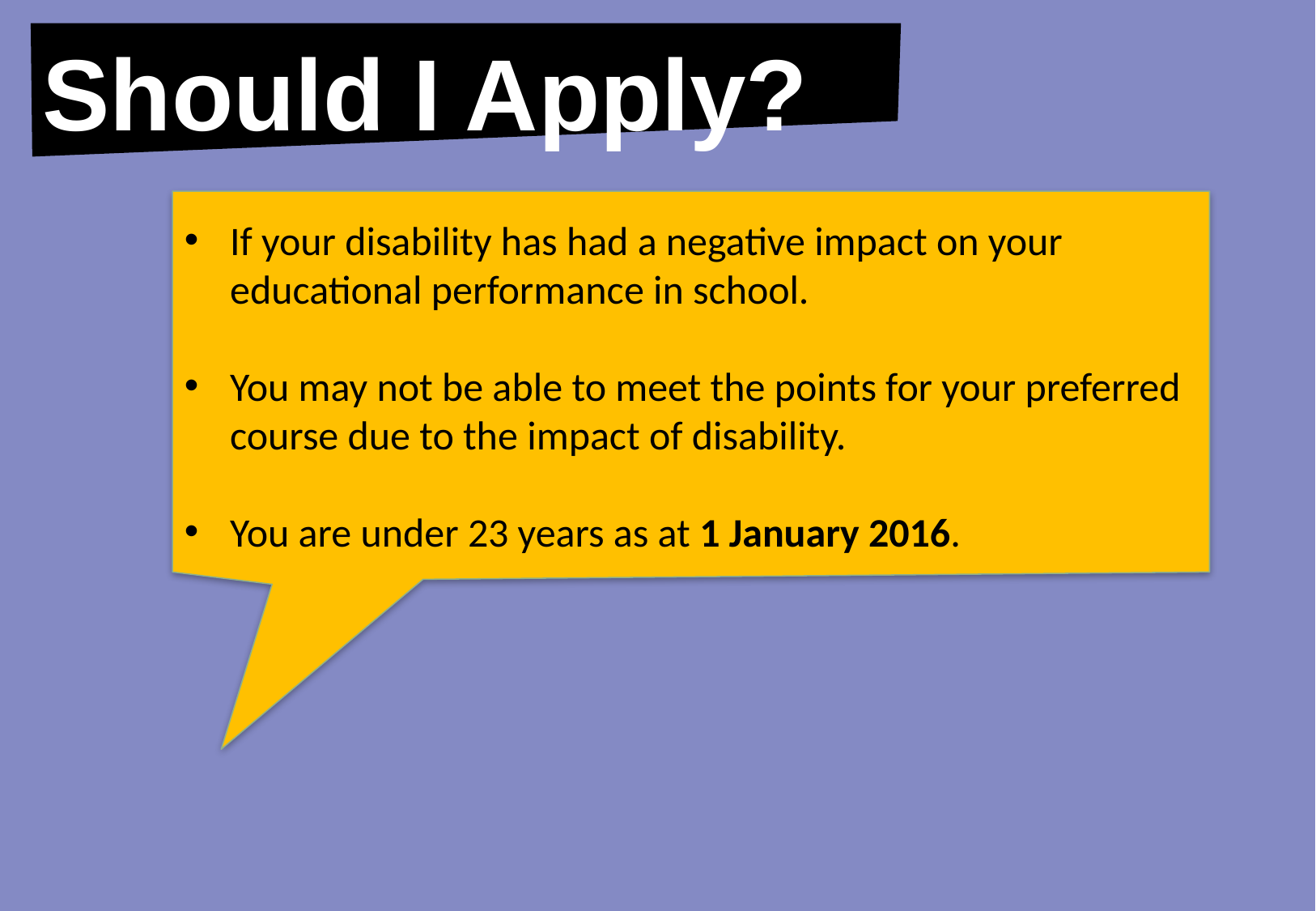

Should I Apply?
If your disability has had a negative impact on your educational performance in school.

You may not be able to meet the points for your preferred course due to the impact of disability.

You are under 23 years as at 1 January 2016.